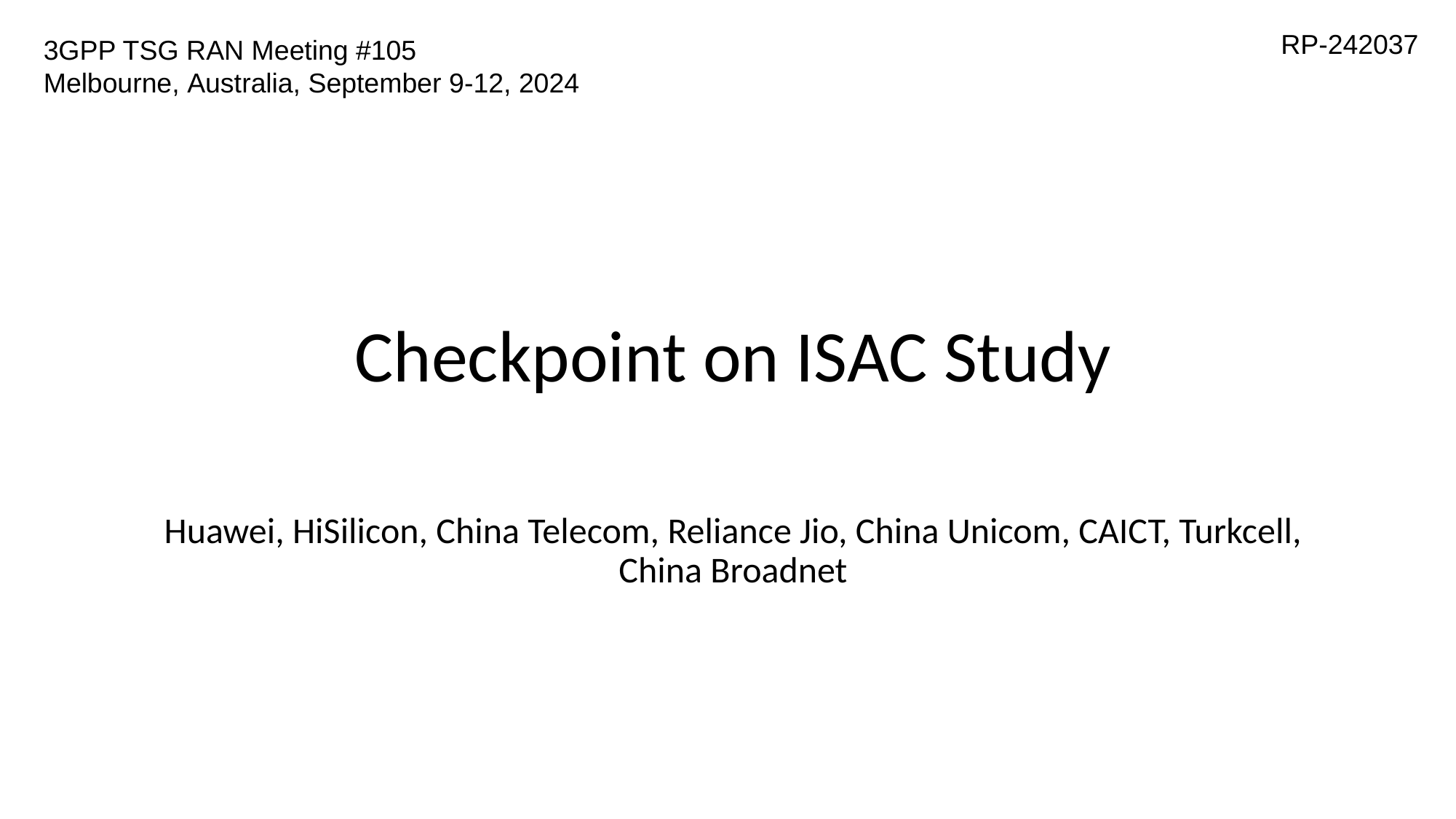

RP-242037
3GPP TSG RAN Meeting #105
Melbourne, Australia, September 9-12, 2024
# Checkpoint on ISAC Study
Huawei, HiSilicon, China Telecom, Reliance Jio, China Unicom, CAICT, Turkcell, China Broadnet